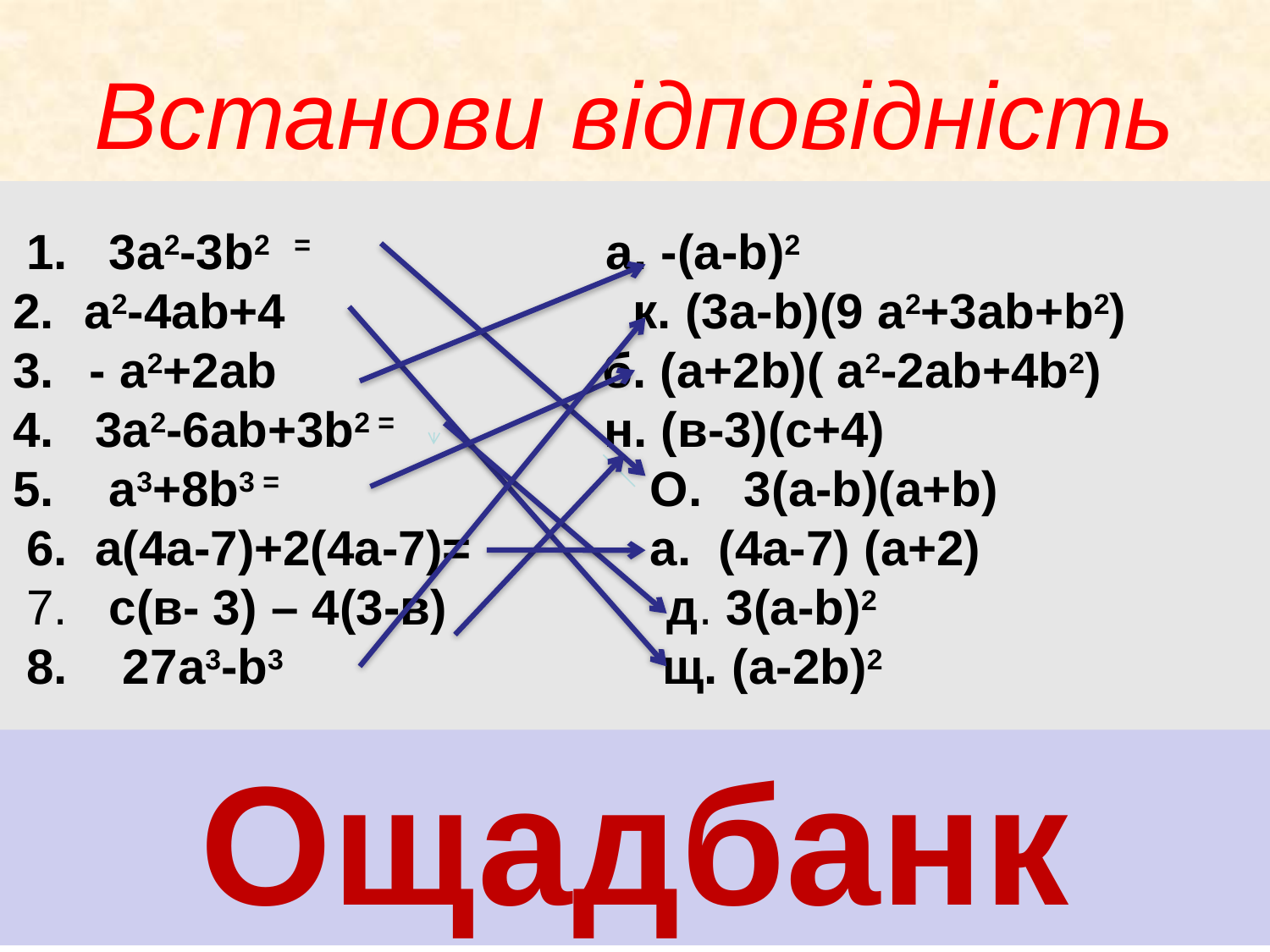

# Встанови відповідність
 1.   3a2-3b2   =                                    а. -(а-b)2
a2-4ab+4                             к. (3a-b)(9 a2+3ab+b2)
3.   - a2+2ab                                       б. (a+2b)( a2-2ab+4b2)
4.   3a2-6ab+3b2 =                          н. (в-3)(с+4)
5.    a3+8b3 =                           О.   3(а-b)(a+b)
 6.  a(4a-7)+2(4a-7)=             а.  (4a-7) (a+2)
 7.   с(в- 3) – 4(3-в)                д. 3(a-b)2
 8.    27a3-b3                            щ. (а-2b)2

Ощадбанк